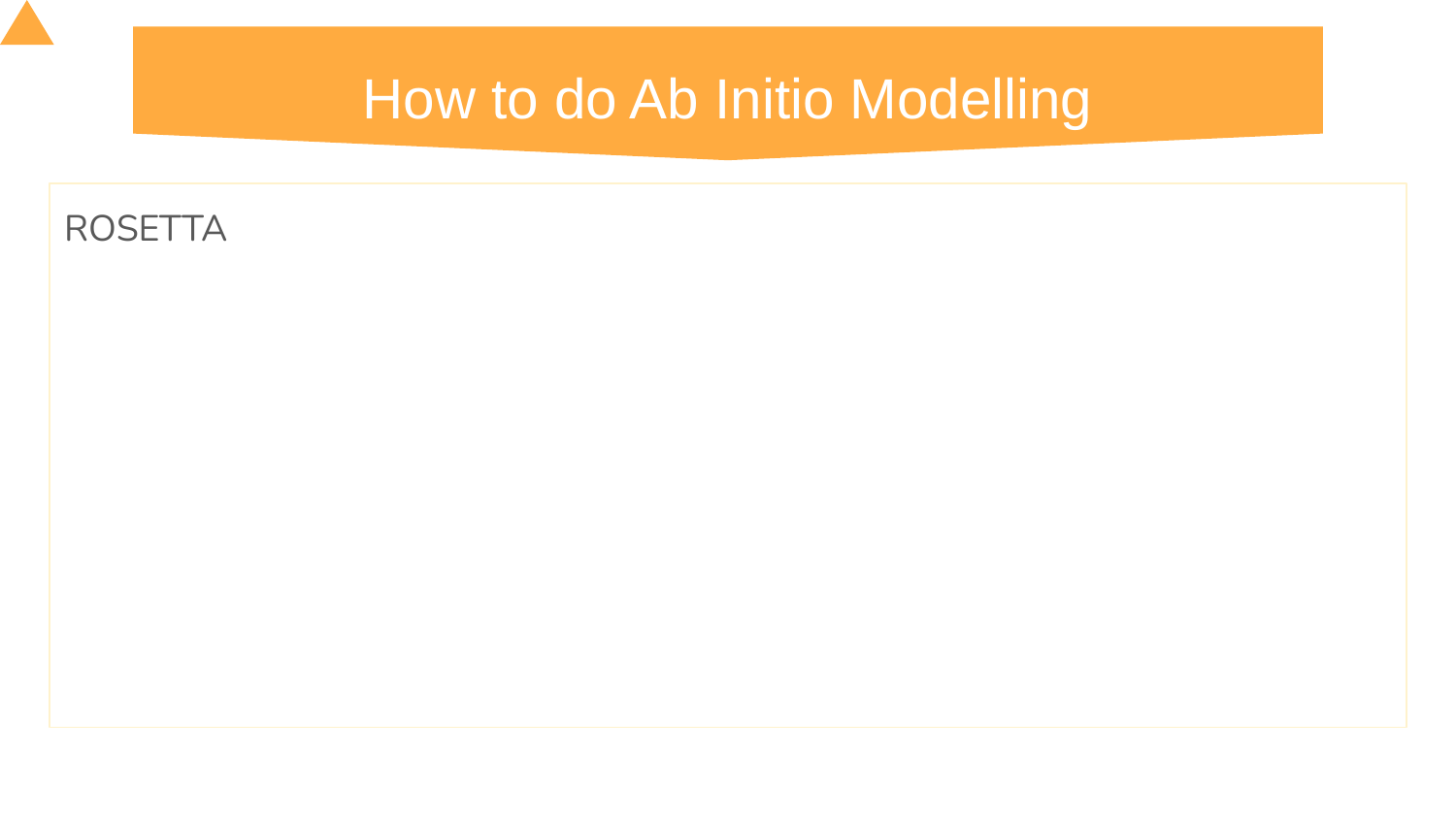

# How to do Ab Initio Modelling
ROSETTA